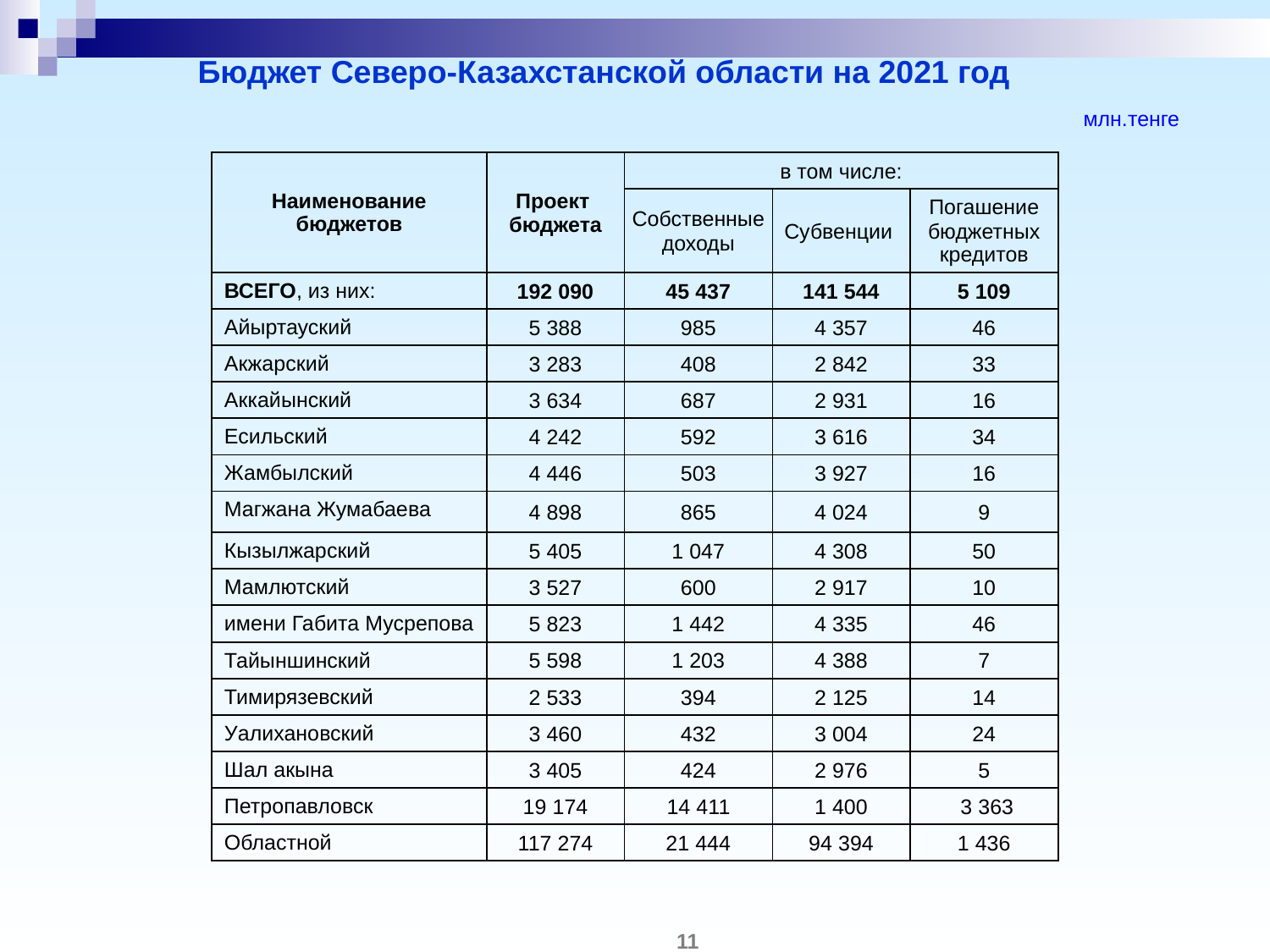

# Бюджет Северо-Казахстанской области на 2021 год
млн.тенге
| Наименование бюджетов | Проект бюджета | в том числе: |  |  |
| --- | --- | --- | --- | --- |
|  |  | Собственные доходы | Субвенции | Погашение бюджетных кредитов |
| ВСЕГО, из них: | 192 090 | 45 437 | 141 544 | 5 109 |
| Айыртауский | 5 388 | 985 | 4 357 | 46 |
| Акжарский | 3 283 | 408 | 2 842 | 33 |
| Аккайынский | 3 634 | 687 | 2 931 | 16 |
| Есильский | 4 242 | 592 | 3 616 | 34 |
| Жамбылский | 4 446 | 503 | 3 927 | 16 |
| Магжана Жумабаева | 4 898 | 865 | 4 024 | 9 |
| Кызылжарский | 5 405 | 1 047 | 4 308 | 50 |
| Мамлютский | 3 527 | 600 | 2 917 | 10 |
| имени Габита Мусрепова | 5 823 | 1 442 | 4 335 | 46 |
| Тайыншинский | 5 598 | 1 203 | 4 388 | 7 |
| Тимирязевский | 2 533 | 394 | 2 125 | 14 |
| Уалихановский | 3 460 | 432 | 3 004 | 24 |
| Шал акына | 3 405 | 424 | 2 976 | 5 |
| Петропавловск | 19 174 | 14 411 | 1 400 | 3 363 |
| Областной | 117 274 | 21 444 | 94 394 | 1 436 |
11